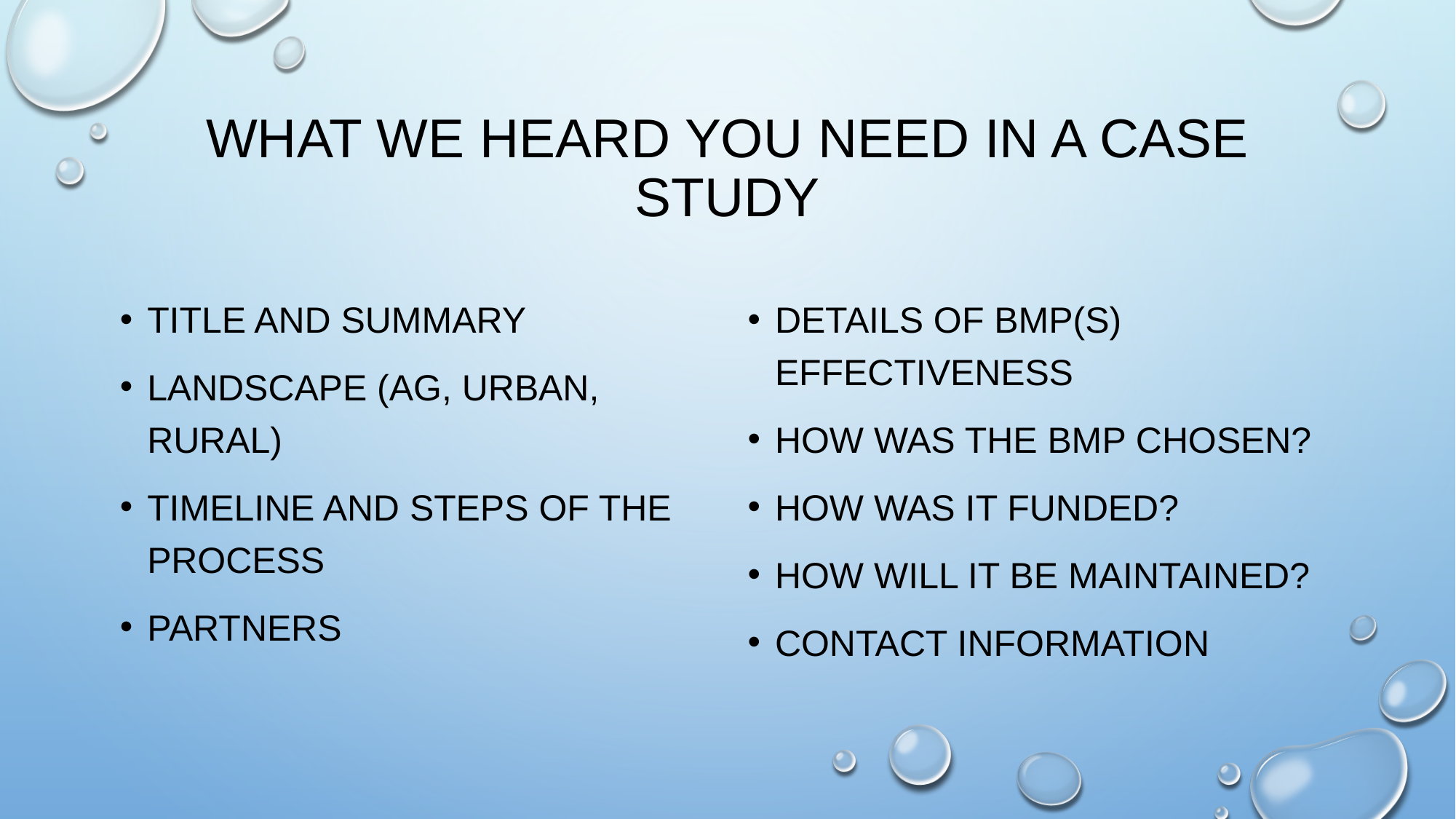

# What we heard you need in a case study
Title and summary
Landscape (Ag, urban, rural)
Timeline and steps of the process
partners
Details of bmp(s) effectiveness
How was the bmp chosen?
How was it funded?
How will it be maintained?
Contact information